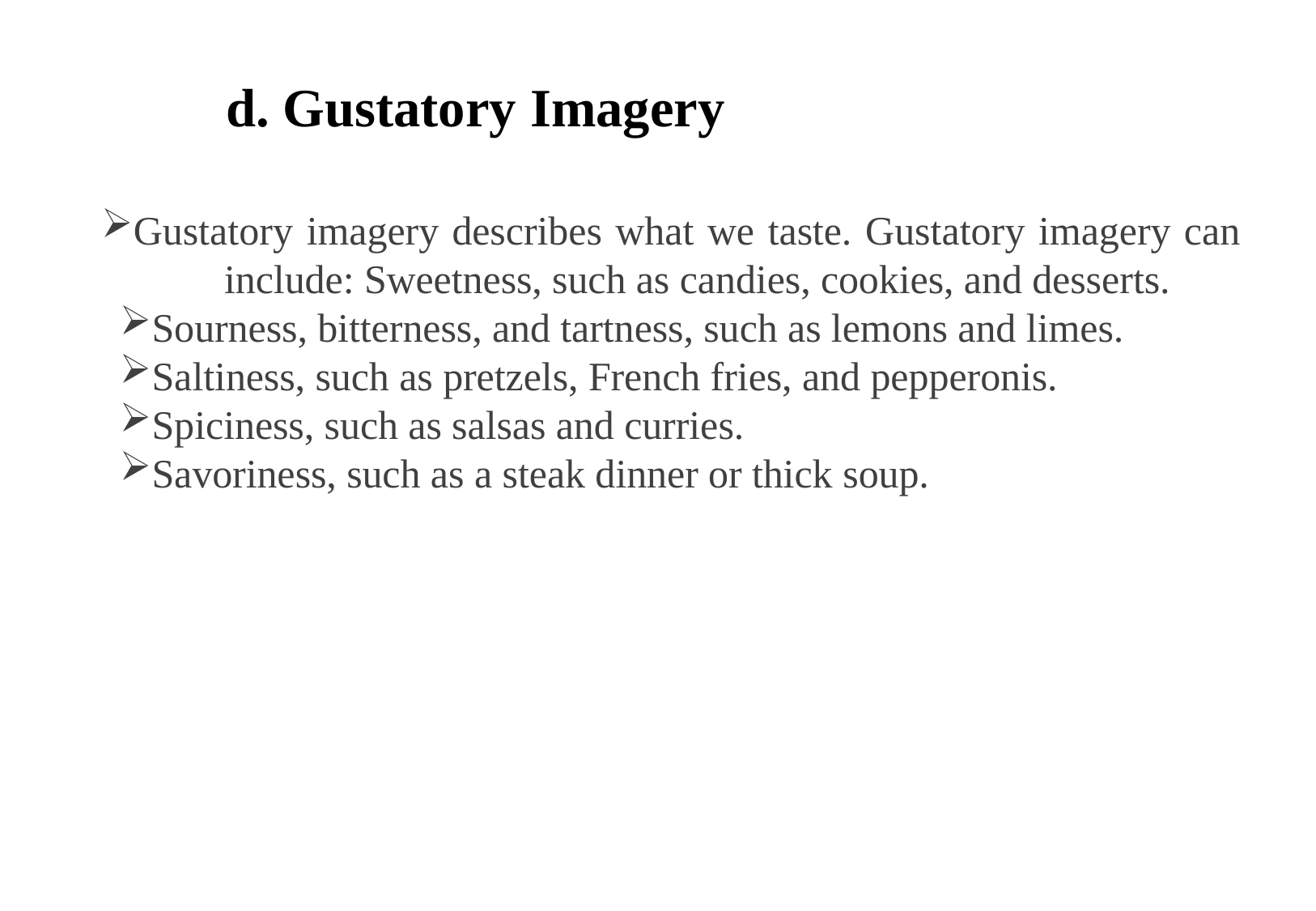

# d. Gustatory Imagery
Gustatory imagery describes what we taste. Gustatory imagery can 	include: Sweetness, such as candies, cookies, and desserts.
Sourness, bitterness, and tartness, such as lemons and limes.
Saltiness, such as pretzels, French fries, and pepperonis.
Spiciness, such as salsas and curries.
Savoriness, such as a steak dinner or thick soup.